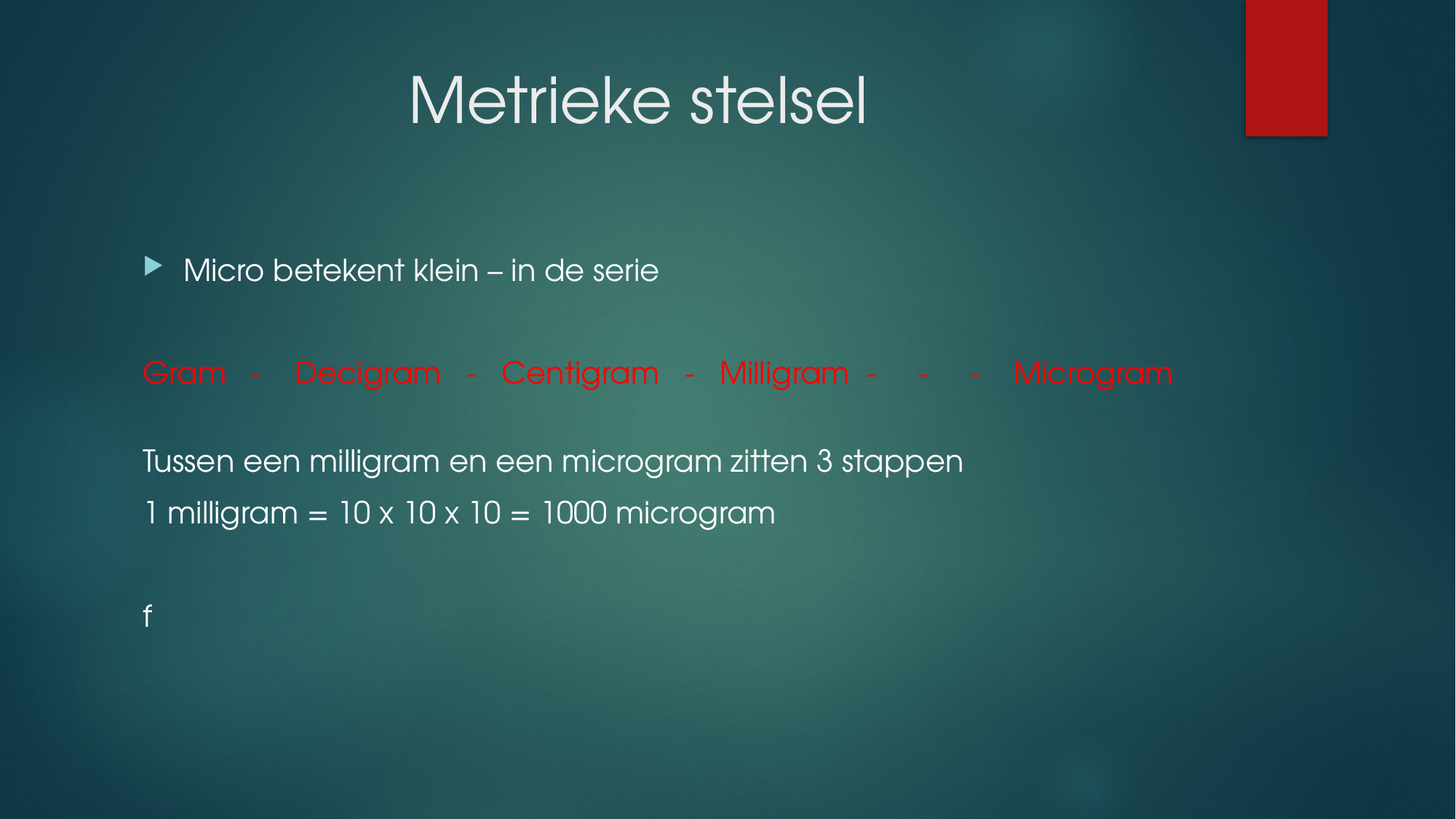

# Metrieke stelsel
Micro betekent klein – in de serie

Gram   -    Decigram   -   Centigram   -   Milligram  -     -     -    Microgram
Tussen een milligram en een microgram zitten 3 stappen
1 milligram = 10 x 10 x 10 = 1000 microgram

f